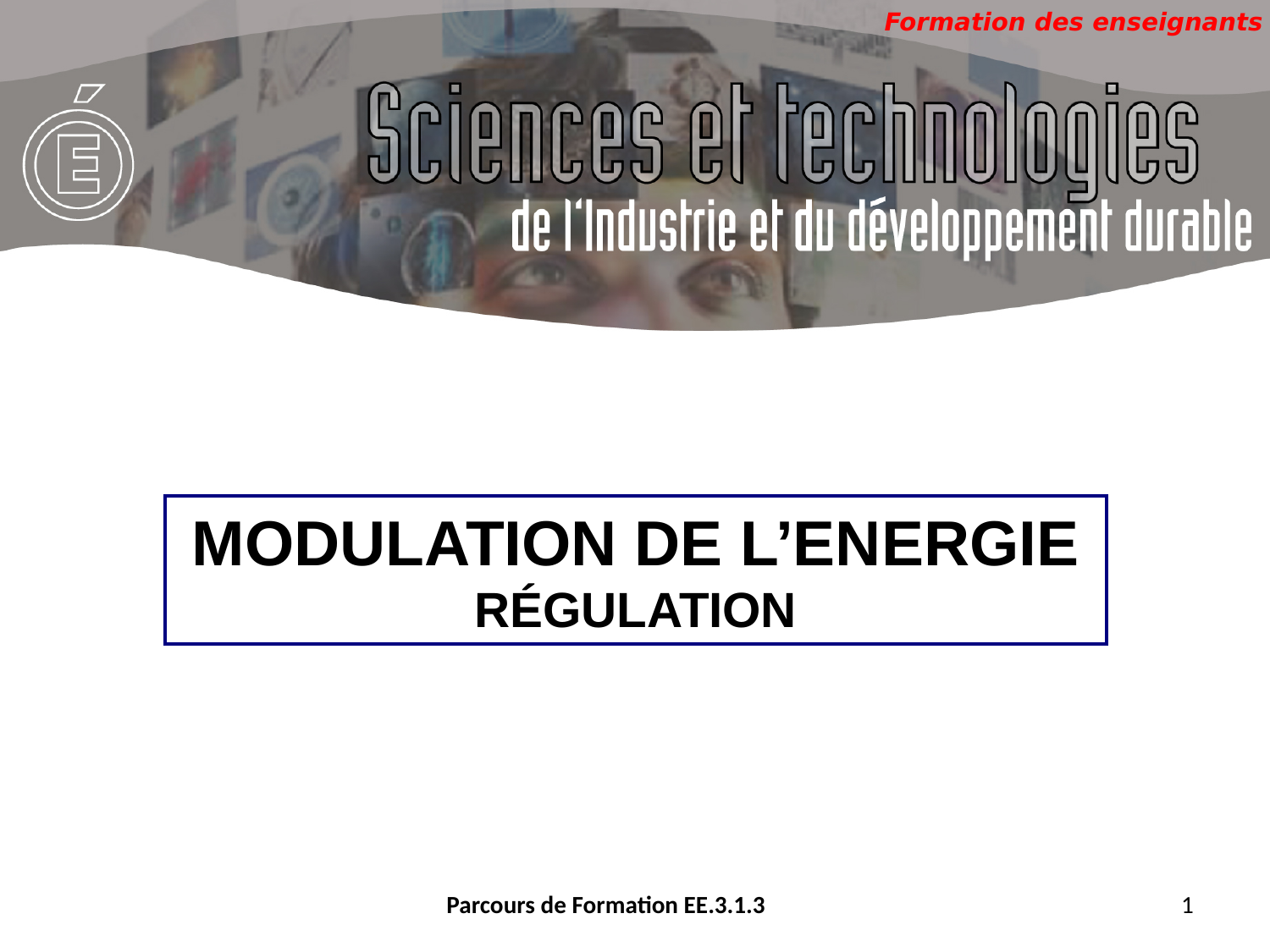

Modulation de l’Energie
RÉGULATION
Parcours de Formation EE.3.1.3
1